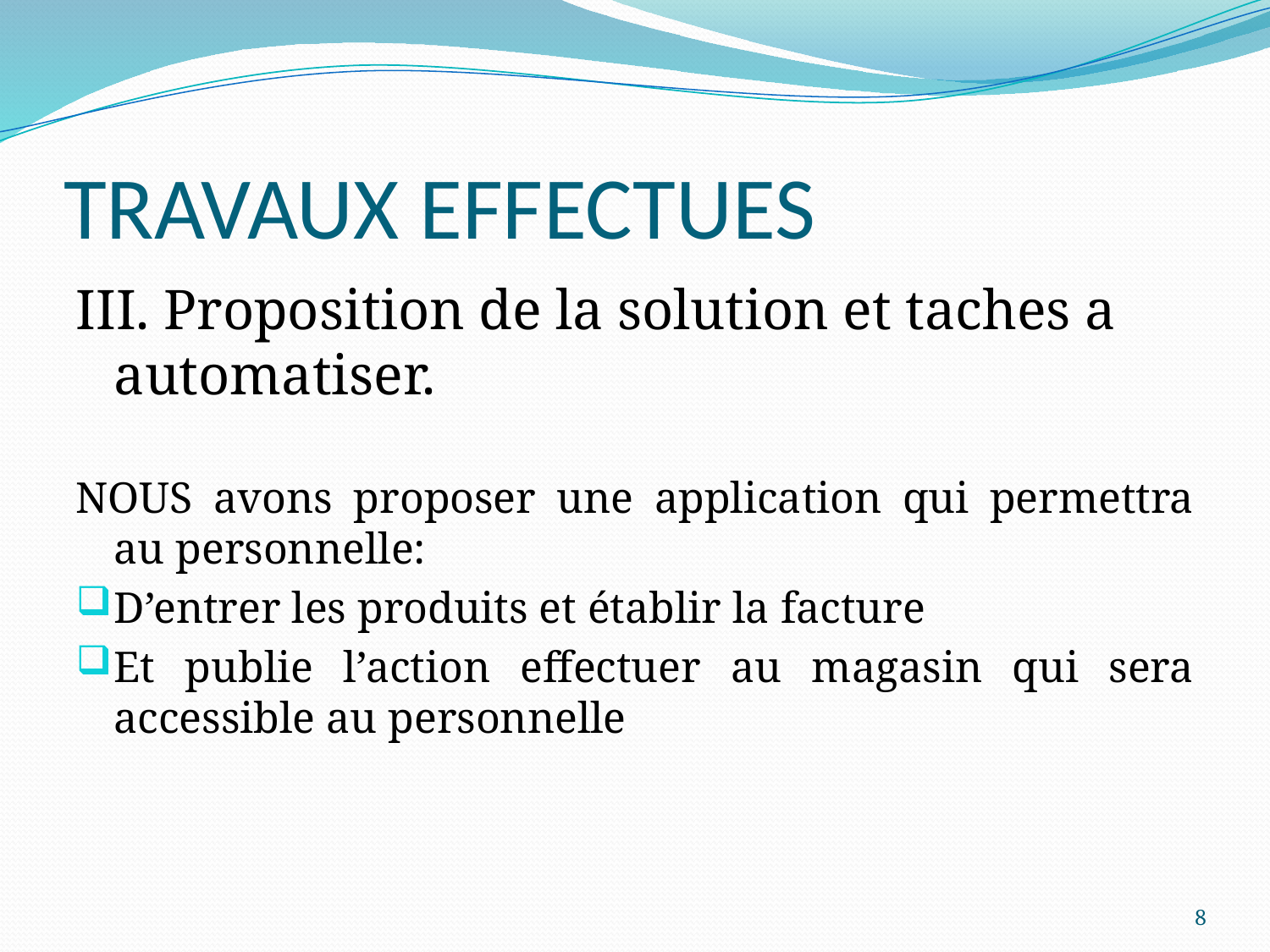

# TRAVAUX EFFECTUES
III. Proposition de la solution et taches a automatiser.

NOUS avons proposer une application qui permettra au personnelle:
D’entrer les produits et établir la facture
Et publie l’action effectuer au magasin qui sera accessible au personnelle

8